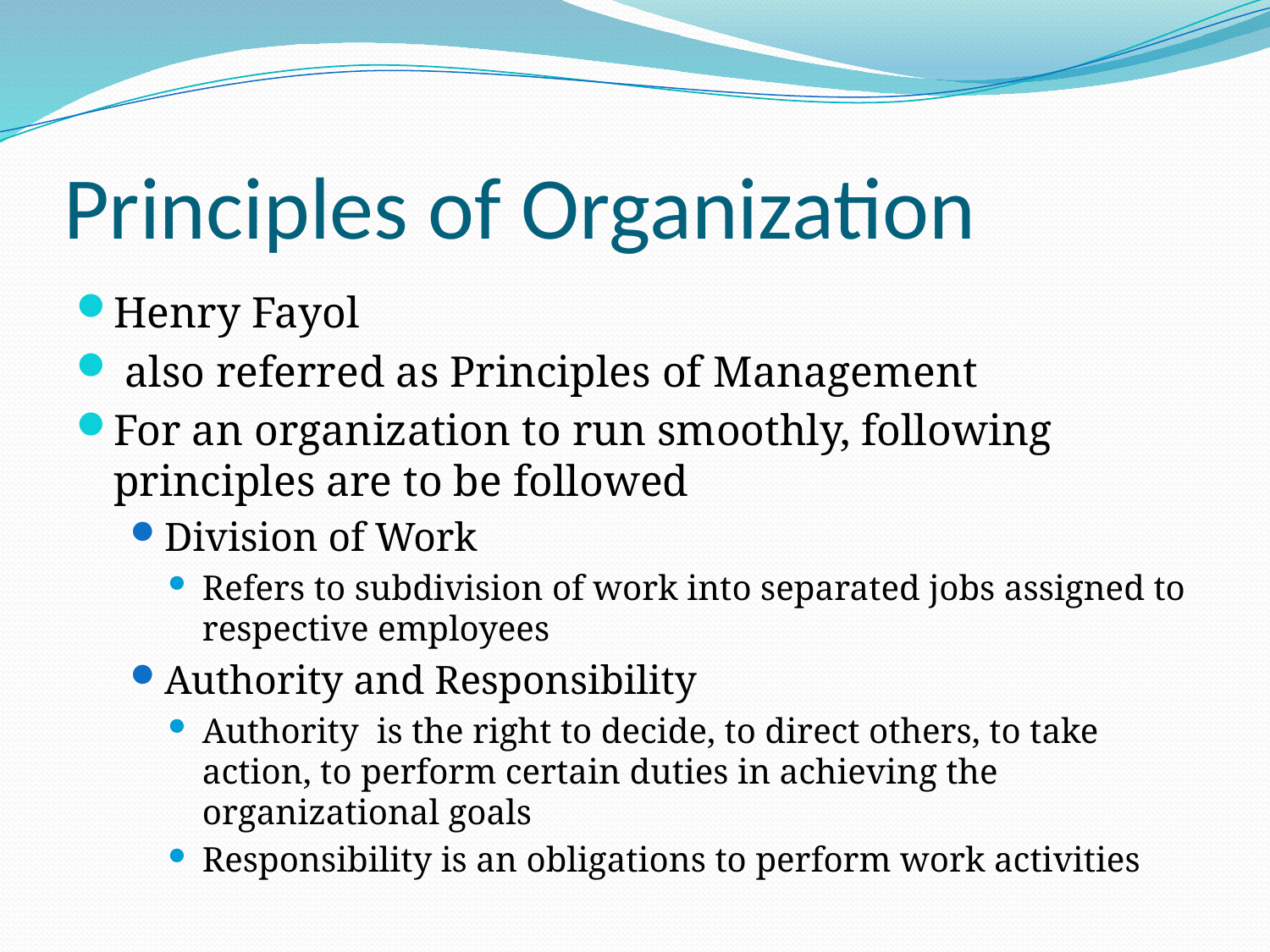

# Principles of Organization
Henry Fayol
 also referred as Principles of Management
For an organization to run smoothly, following principles are to be followed
Division of Work
Refers to subdivision of work into separated jobs assigned to respective employees
Authority and Responsibility
Authority  is the right to decide, to direct others, to take action, to perform certain duties in achieving the organizational goals
Responsibility is an obligations to perform work activities